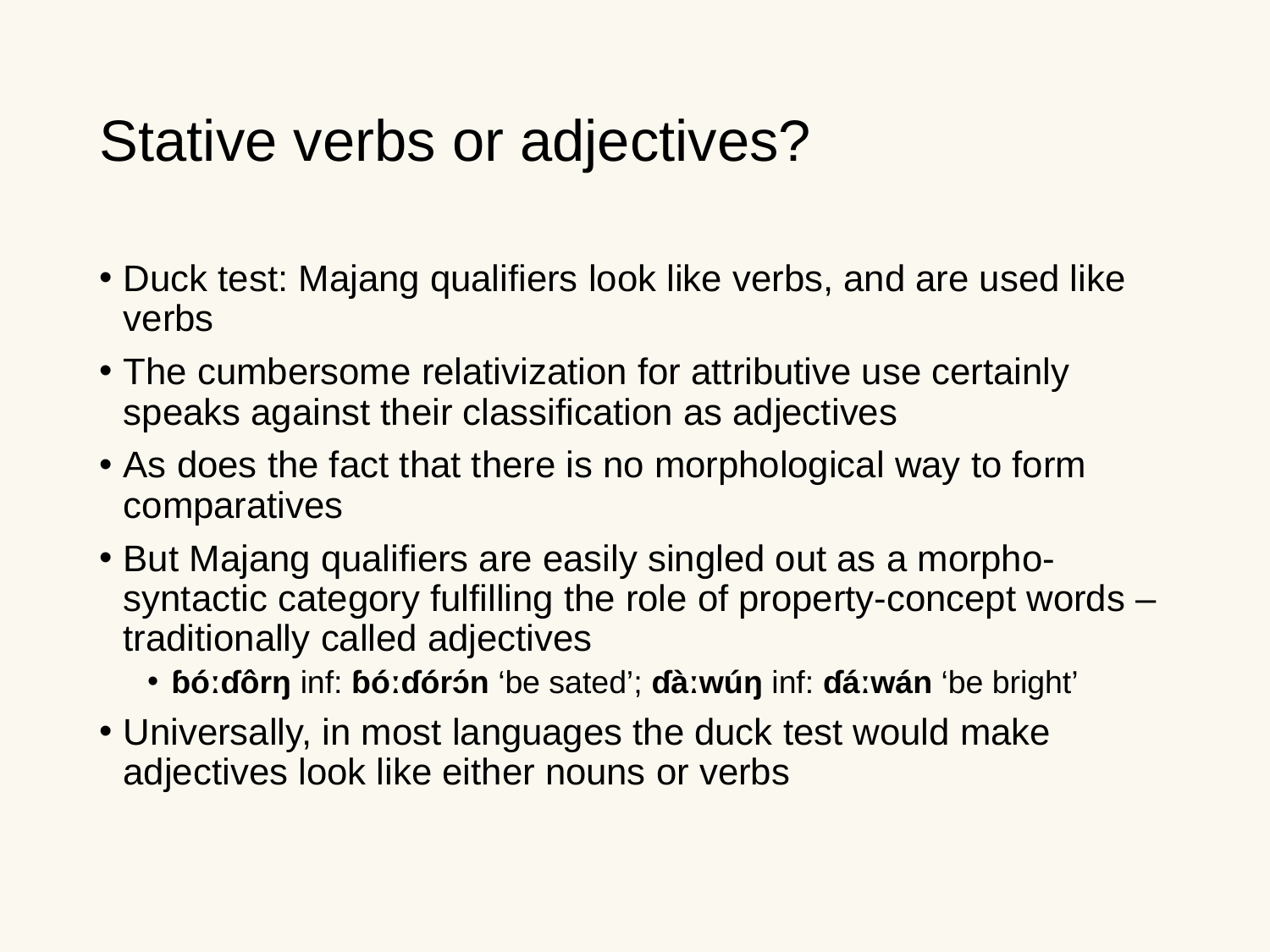

Stative verbs or adjectives?
Duck test: Majang qualifiers look like verbs, and are used like verbs
The cumbersome relativization for attributive use certainly speaks against their classification as adjectives
As does the fact that there is no morphological way to form comparatives
But Majang qualifiers are easily singled out as a morpho-syntactic category fulfilling the role of property-concept words – traditionally called adjectives
ɓóːɗôrŋ inf: ɓóːɗórɔ́n ‘be sated’; ɗàːwúŋ inf: ɗáːwán ‘be bright’
Universally, in most languages the duck test would make adjectives look like either nouns or verbs